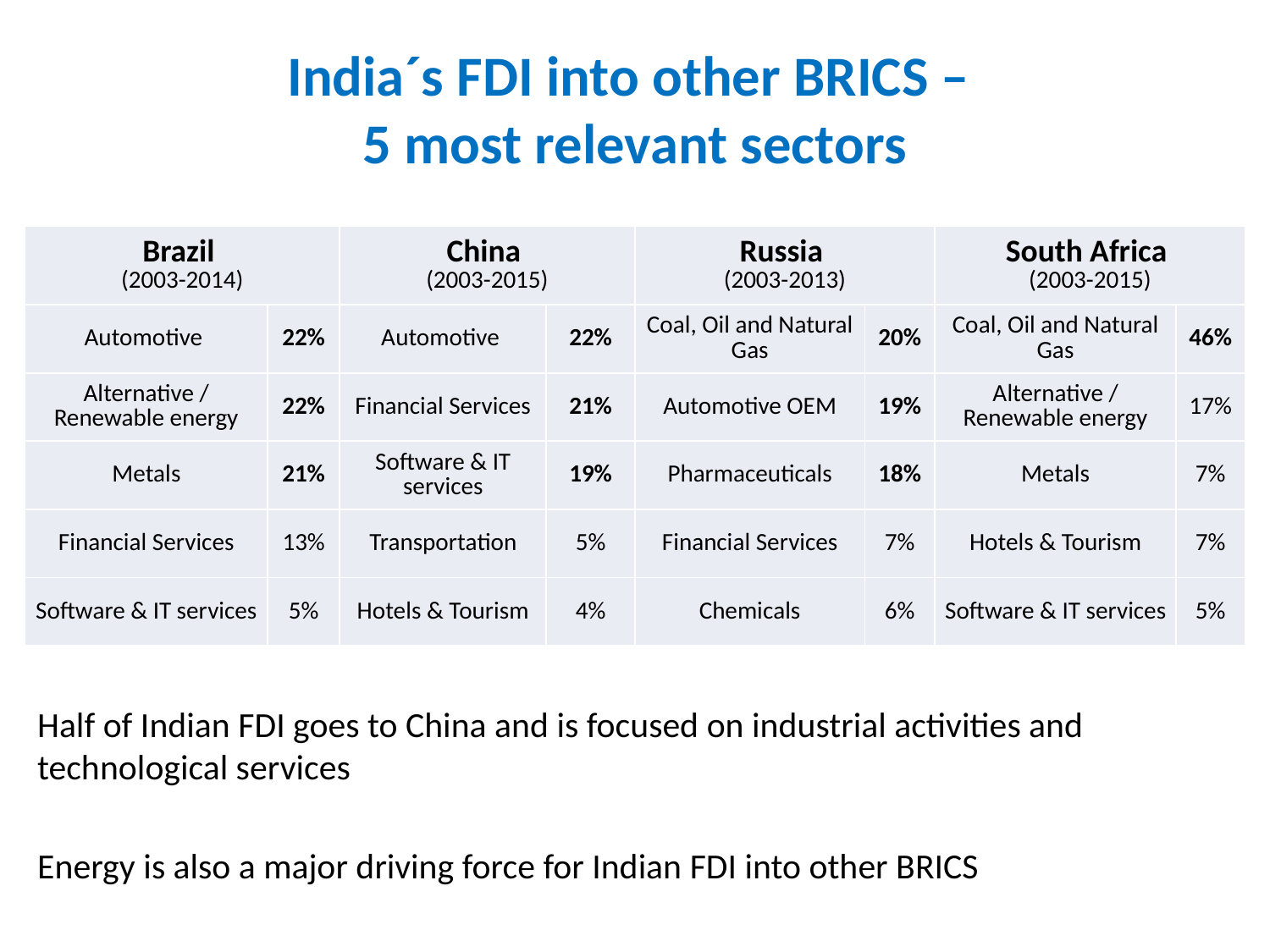

# India´s FDI into other BRICS – 5 most relevant sectors
| Brazil (2003-2014) |  | China (2003-2015) |  | Russia (2003-2013) |  | South Africa (2003-2015) |  |
| --- | --- | --- | --- | --- | --- | --- | --- |
| Automotive | 22% | Automotive | 22% | Coal, Oil and Natural Gas | 20% | Coal, Oil and Natural Gas | 46% |
| Alternative / Renewable energy | 22% | Financial Services | 21% | Automotive OEM | 19% | Alternative / Renewable energy | 17% |
| Metals | 21% | Software & IT services | 19% | Pharmaceuticals | 18% | Metals | 7% |
| Financial Services | 13% | Transportation | 5% | Financial Services | 7% | Hotels & Tourism | 7% |
| Software & IT services | 5% | Hotels & Tourism | 4% | Chemicals | 6% | Software & IT services | 5% |
Half of Indian FDI goes to China and is focused on industrial activities and technological services

Energy is also a major driving force for Indian FDI into other BRICS